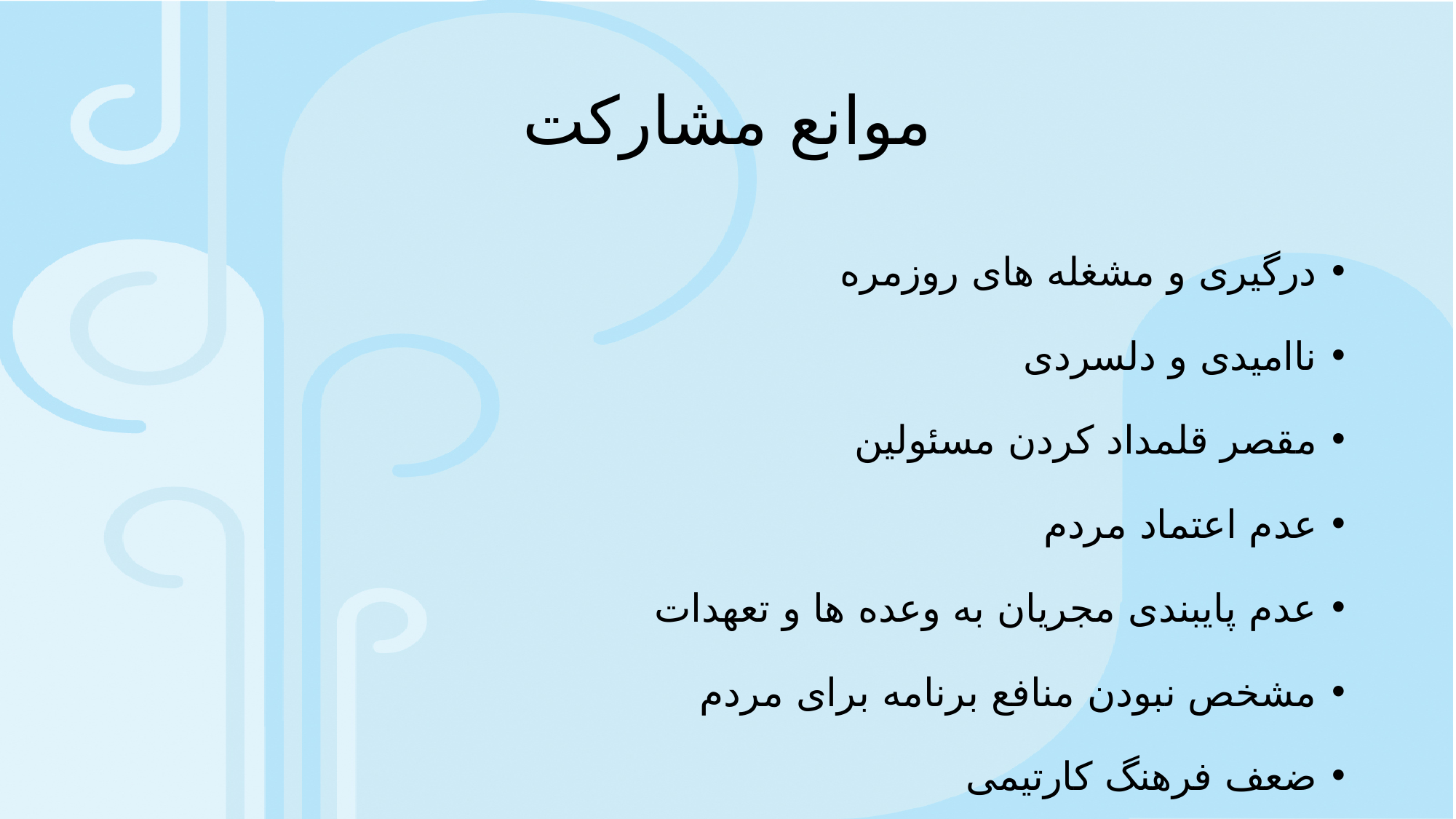

# موانع مشارکت
درگیری و مشغله های روزمره
ناامیدی و دلسردی
مقصر قلمداد کردن مسئولین
عدم اعتماد مردم
عدم پایبندی مجریان به وعده ها و تعهدات
مشخص نبودن منافع برنامه برای مردم
ضعف فرهنگ کارتیمی